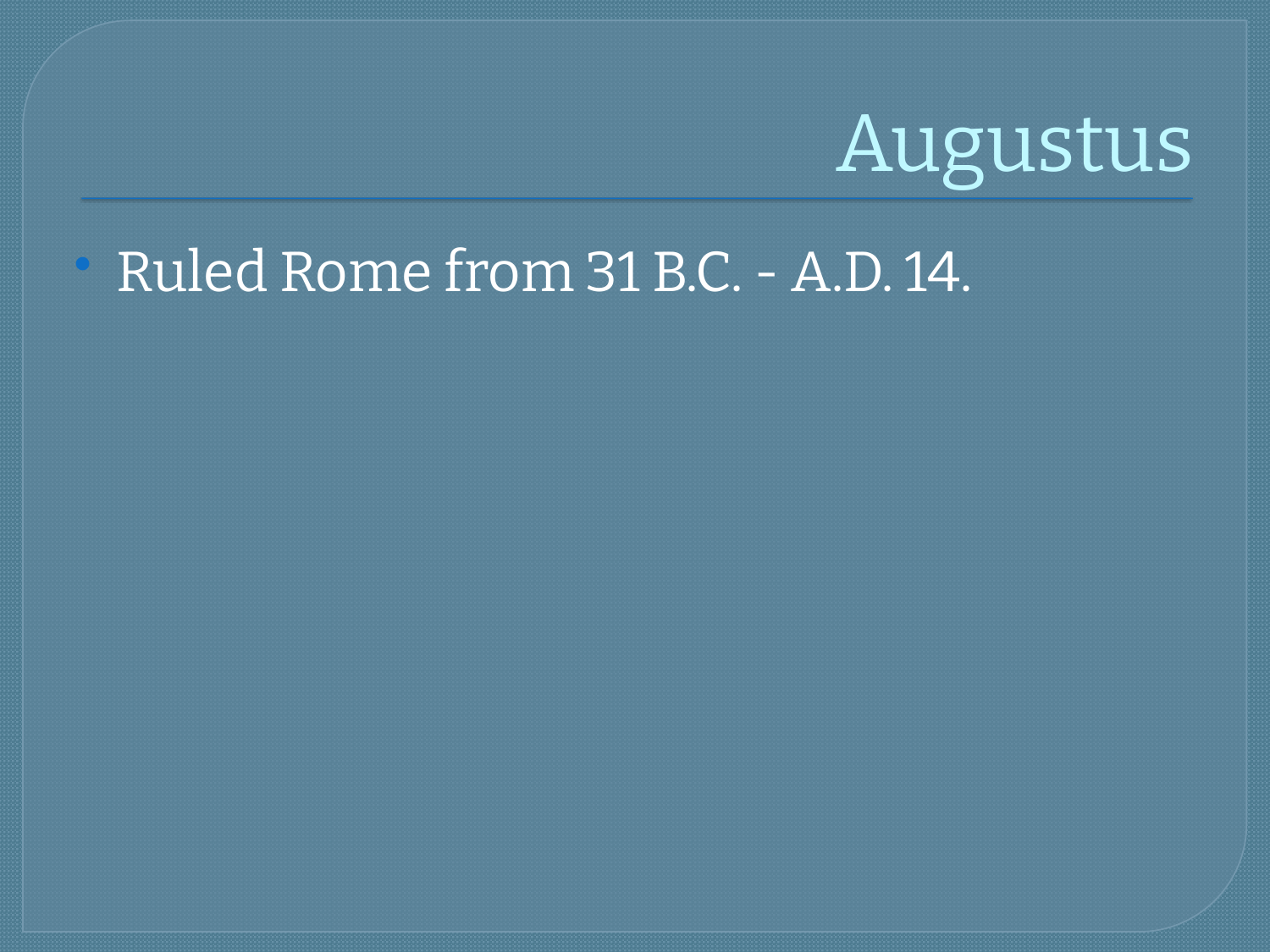

# Augustus
Ruled Rome from 31 B.C. - A.D. 14.